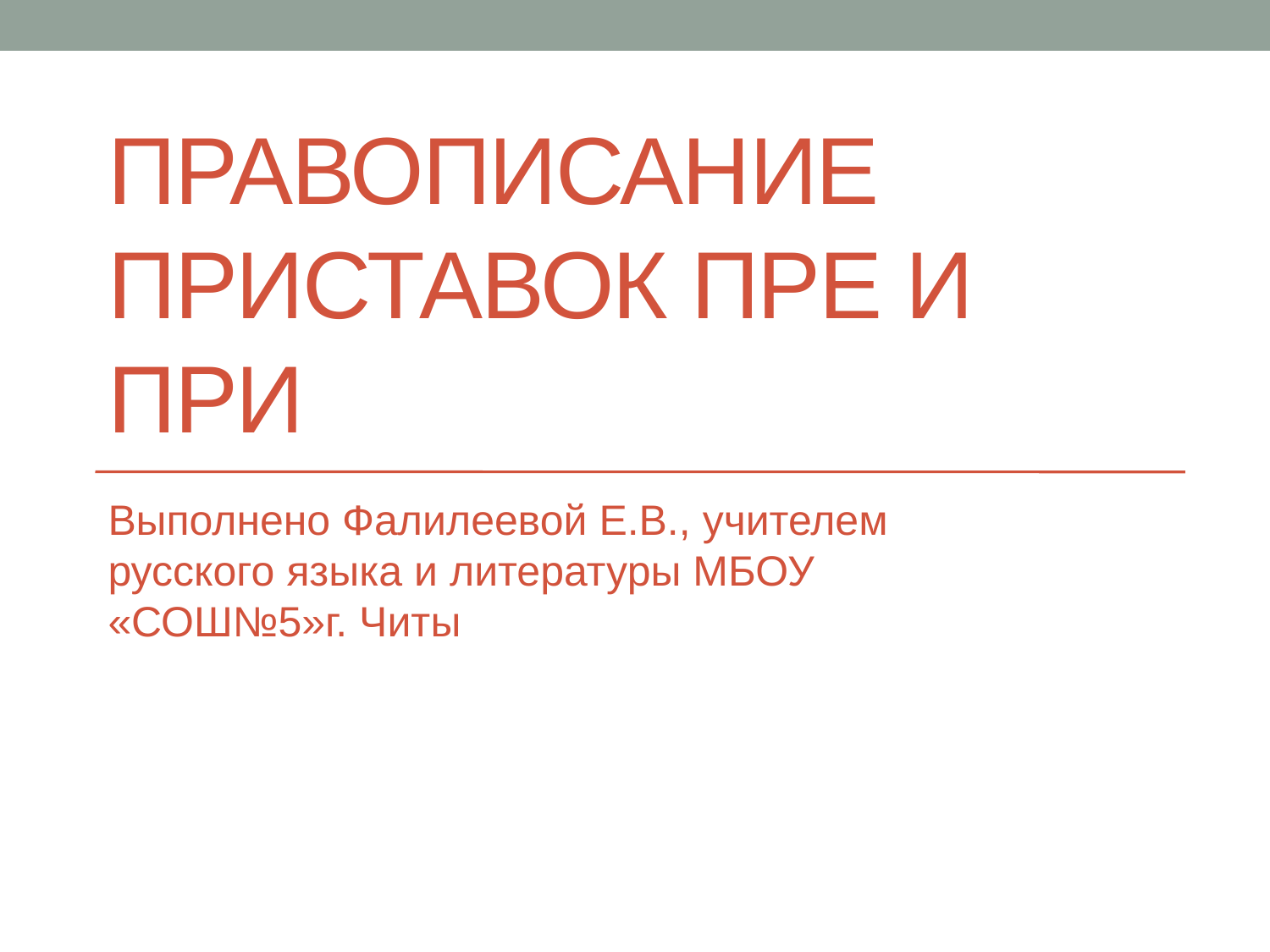

# Правописание приставок ПРЕ и ПРИ
Выполнено Фалилеевой Е.В., учителем русского языка и литературы МБОУ «СОШ№5»г. Читы